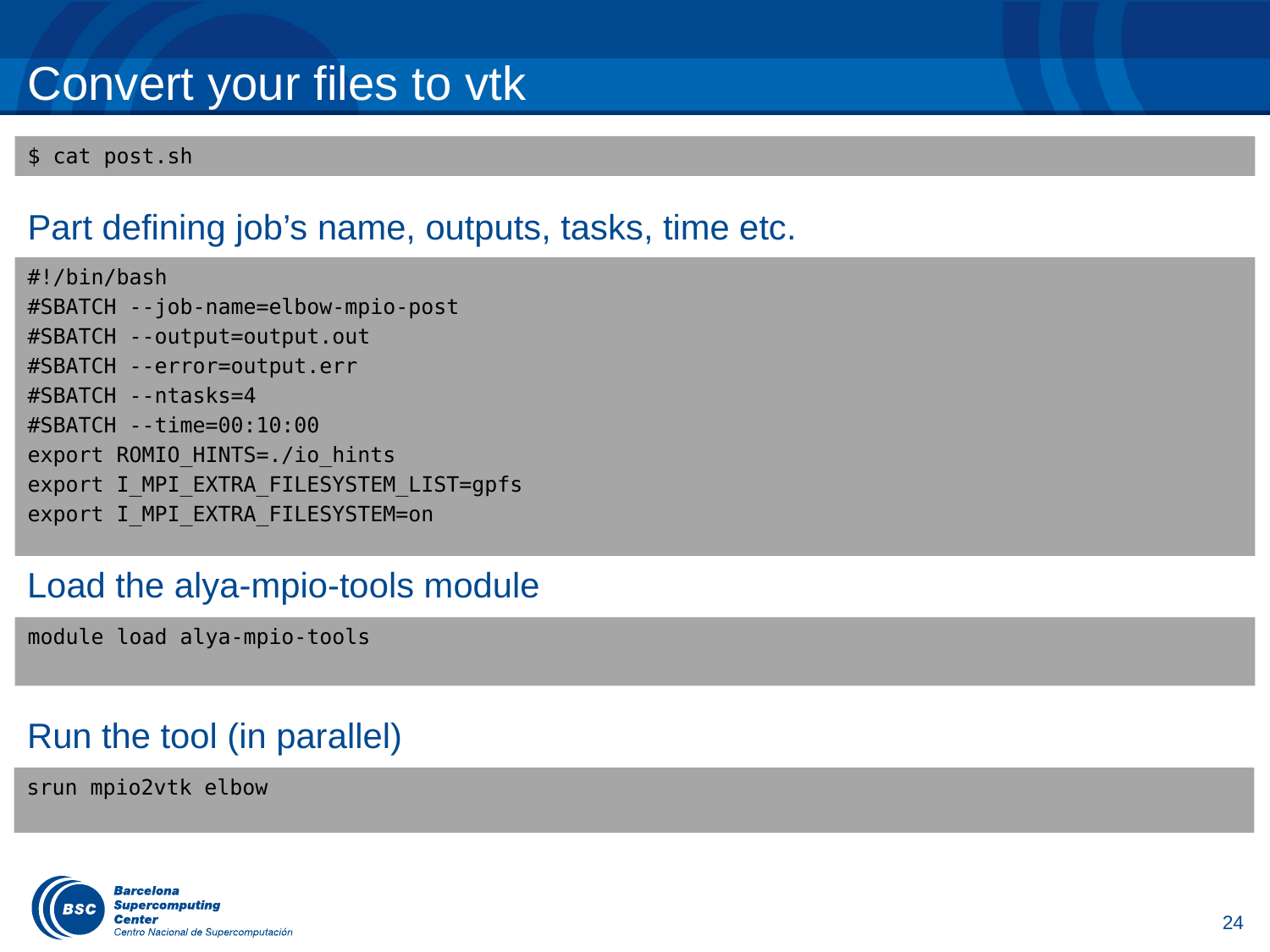

# Convert your files to vtk
$ cat post.sh

Part defining job’s name, outputs, tasks, time etc.
#!/bin/bash
#SBATCH --job-name=elbow-mpio-post
#SBATCH --output=output.out
#SBATCH --error=output.err
#SBATCH --ntasks=4
#SBATCH --time=00:10:00
export ROMIO_HINTS=./io_hints
export I_MPI_EXTRA_FILESYSTEM_LIST=gpfs
export I_MPI_EXTRA_FILESYSTEM=on

Load the alya-mpio-tools module
module load alya-mpio-tools
Run the tool (in parallel)
srun mpio2vtk elbow
24